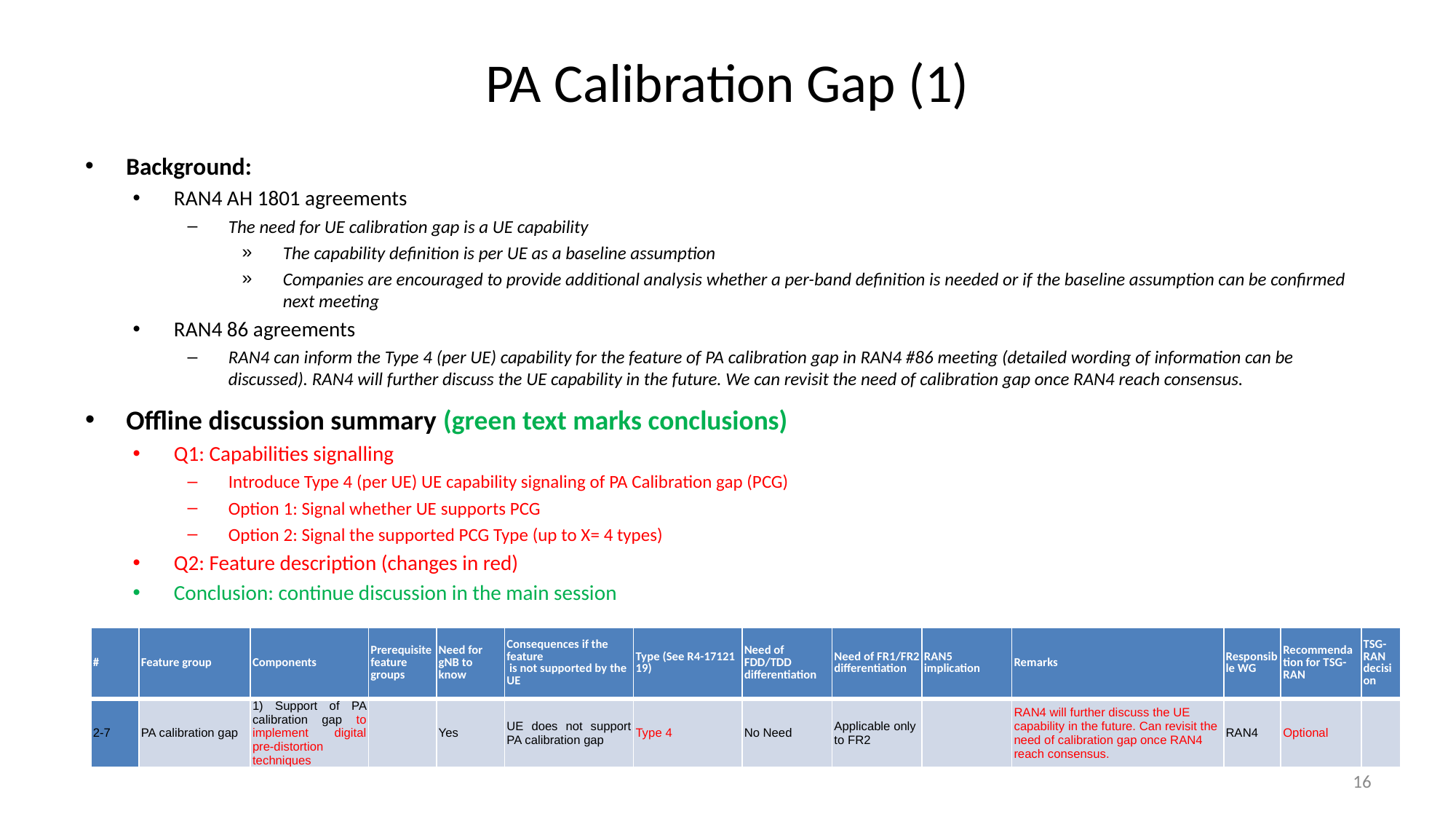

# PA Calibration Gap (1)
Background:
RAN4 AH 1801 agreements
The need for UE calibration gap is a UE capability
The capability definition is per UE as a baseline assumption
Companies are encouraged to provide additional analysis whether a per-band definition is needed or if the baseline assumption can be confirmed next meeting
RAN4 86 agreements
RAN4 can inform the Type 4 (per UE) capability for the feature of PA calibration gap in RAN4 #86 meeting (detailed wording of information can be discussed). RAN4 will further discuss the UE capability in the future. We can revisit the need of calibration gap once RAN4 reach consensus.
Offline discussion summary (green text marks conclusions)
Q1: Capabilities signalling
Introduce Type 4 (per UE) UE capability signaling of PA Calibration gap (PCG)
Option 1: Signal whether UE supports PCG
Option 2: Signal the supported PCG Type (up to X= 4 types)
Q2: Feature description (changes in red)
Conclusion: continue discussion in the main session

| # | Feature group | Components | Prerequisite feature groups | Need for gNB to know | Consequences if the feature is not supported by the UE | Type (See R4-17121 19) | Need of FDD/TDD differentiation | Need of FR1/FR2 differentiation | RAN5 implication | Remarks | Responsible WG | Recommendation for TSG-RAN | TSG-RAN decision |
| --- | --- | --- | --- | --- | --- | --- | --- | --- | --- | --- | --- | --- | --- |
| 2-7 | PA calibration gap | 1) Support of PA calibration gap to implement digital pre-distortion techniques |  | Yes | UE does not support PA calibration gap | Type 4 | No Need | Applicable only to FR2 |  | RAN4 will further discuss the UE capability in the future. Can revisit the need of calibration gap once RAN4 reach consensus. | RAN4 | Optional |  |
16